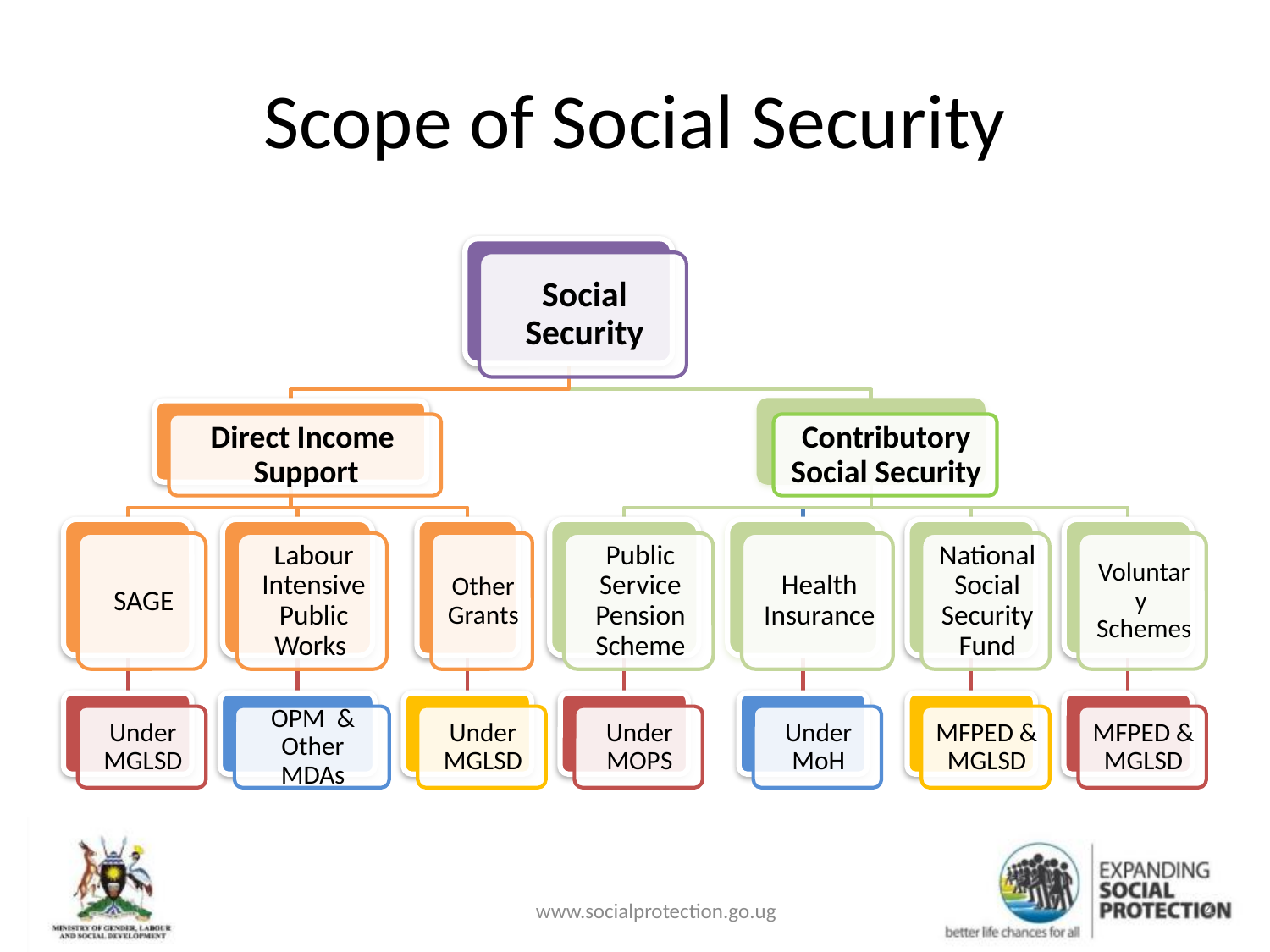

# Scope of Social Security
Social Security
Direct Income
Support
SAGE
Under MGLSD
Labour Intensive Public Works
OPM  & Other MDAs
Other Grants
Under MGLSD
Contributory Social Security
Public Service Pension Scheme
Under MOPS
Health Insurance
Under MoH
National Social Security Fund
MFPED & MGLSD
Voluntary  Schemes
MFPED & MGLSD